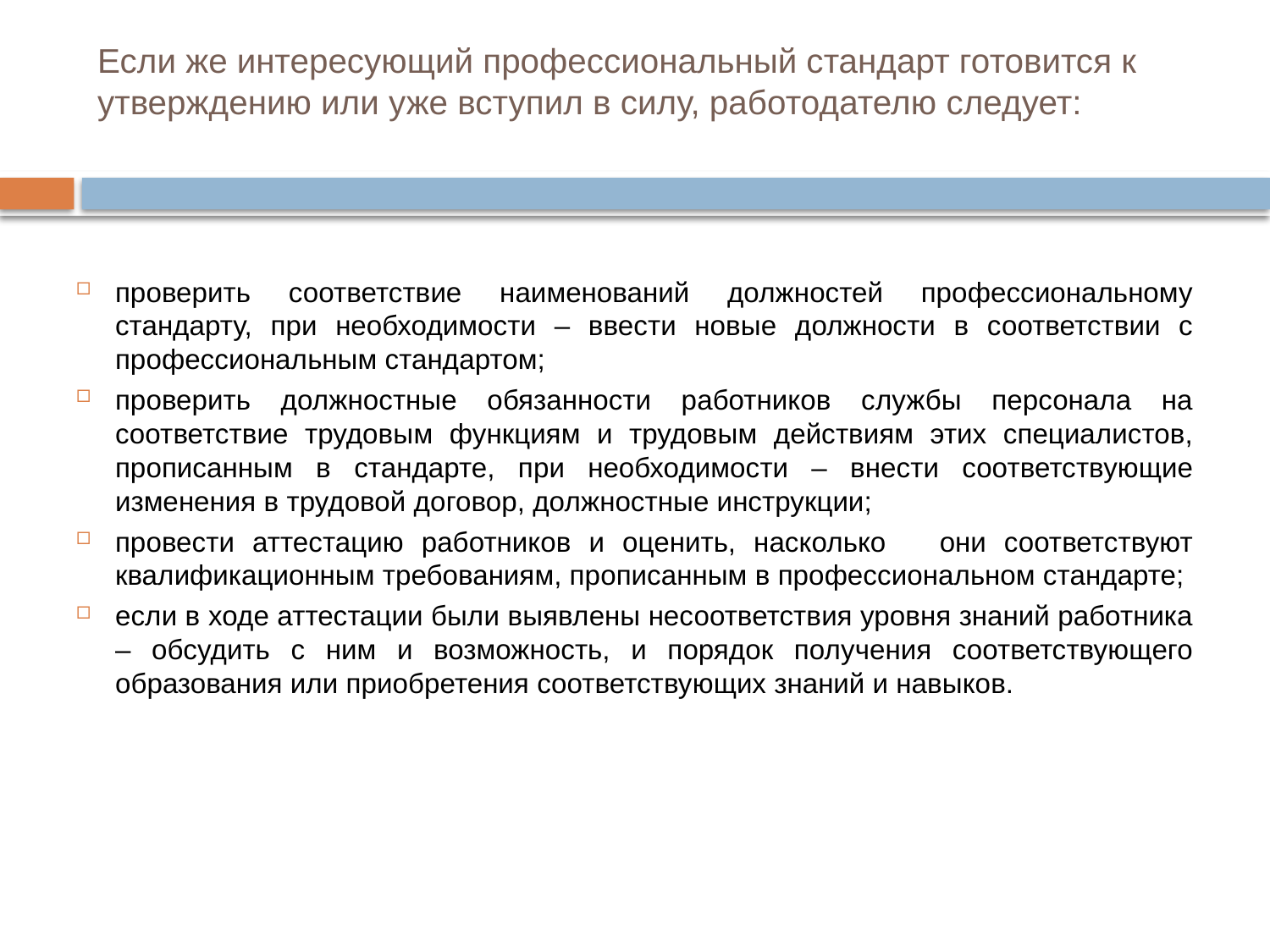

# Если же интересующий профессиональный стандарт готовится к утверждению или уже вступил в силу, работодателю следует:
проверить соответствие наименований должностей профессиональному стандарту, при необходимости – ввести новые должности в соответствии с профессиональным стандартом;
проверить должностные обязанности работников службы персонала на соответствие трудовым функциям и трудовым действиям этих специалистов, прописанным в стандарте, при необходимости – внести соответствующие изменения в трудовой договор, должностные инструкции;
провести аттестацию работников и оценить, насколько   они соответствуют квалификационным требованиям, прописанным в профессиональном стандарте;
если в ходе аттестации были выявлены несоответствия уровня знаний работника – обсудить с ним и возможность, и порядок получения соответствующего образования или приобретения соответствующих знаний и навыков.